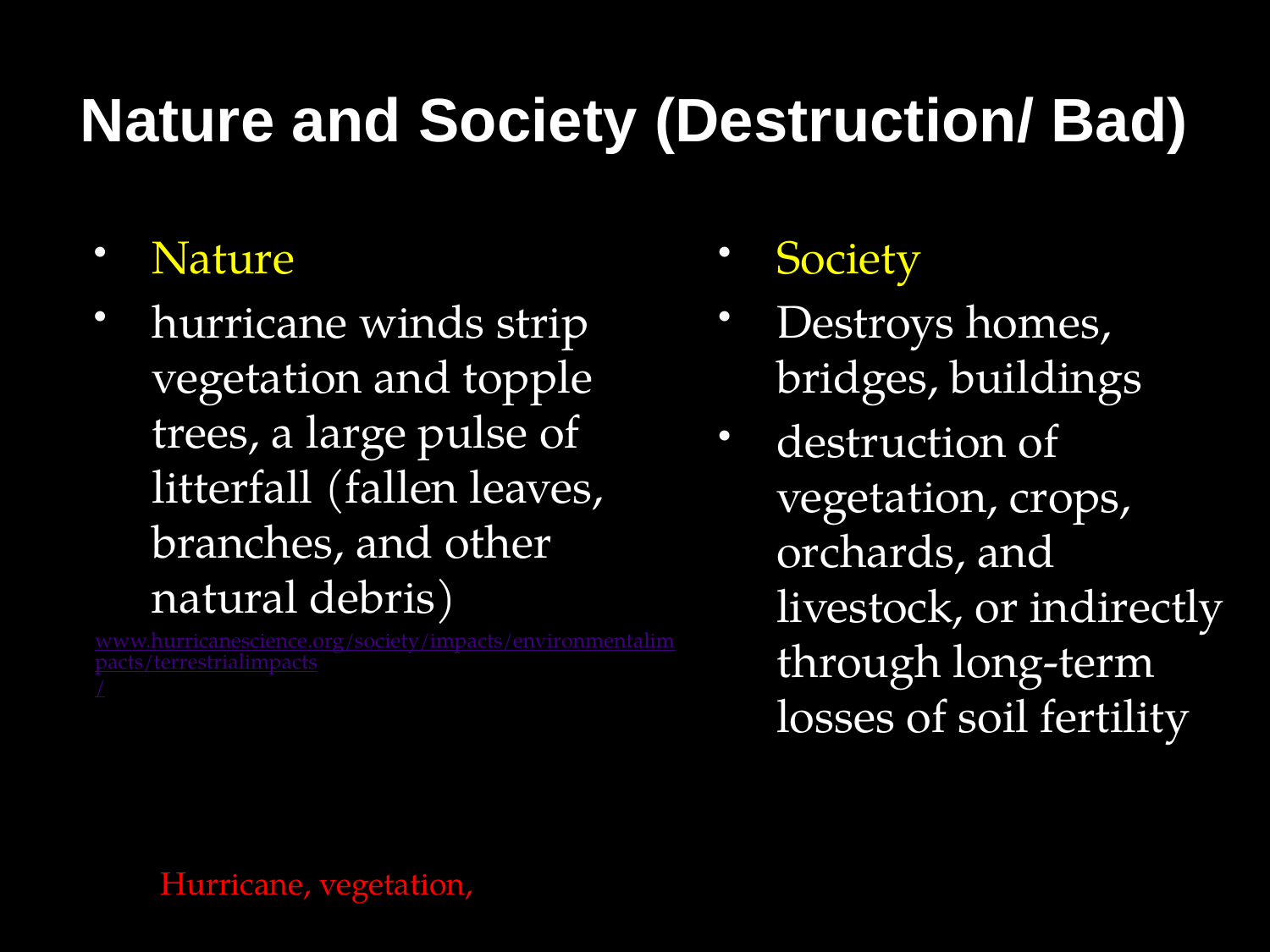

# Nature and Society (Destruction/ Bad)
Nature
hurricane winds strip vegetation and topple trees, a large pulse of litterfall (fallen leaves, branches, and other natural debris)
www.hurricanescience.org/society/impacts/environmentalimpacts/terrestrialimpacts/
Society
Destroys homes, bridges, buildings
destruction of vegetation, crops, orchards, and livestock, or indirectly through long-term losses of soil fertility

Hurricane, vegetation,